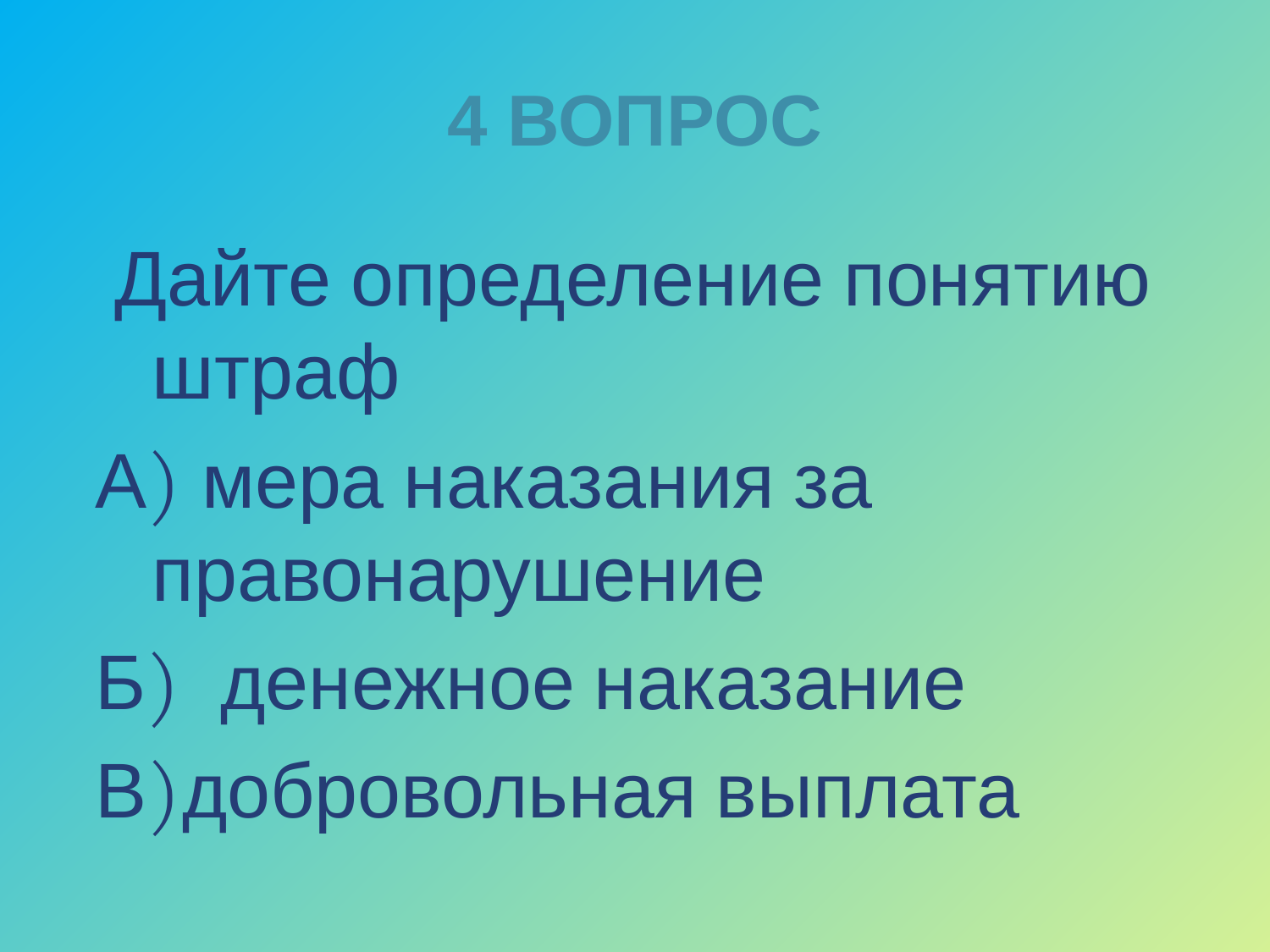

# 4 ВОПРОС
 Дайте определение понятию штраф
А) мера наказания за правонарушение
Б)  денежное наказание
В)добровольная выплата